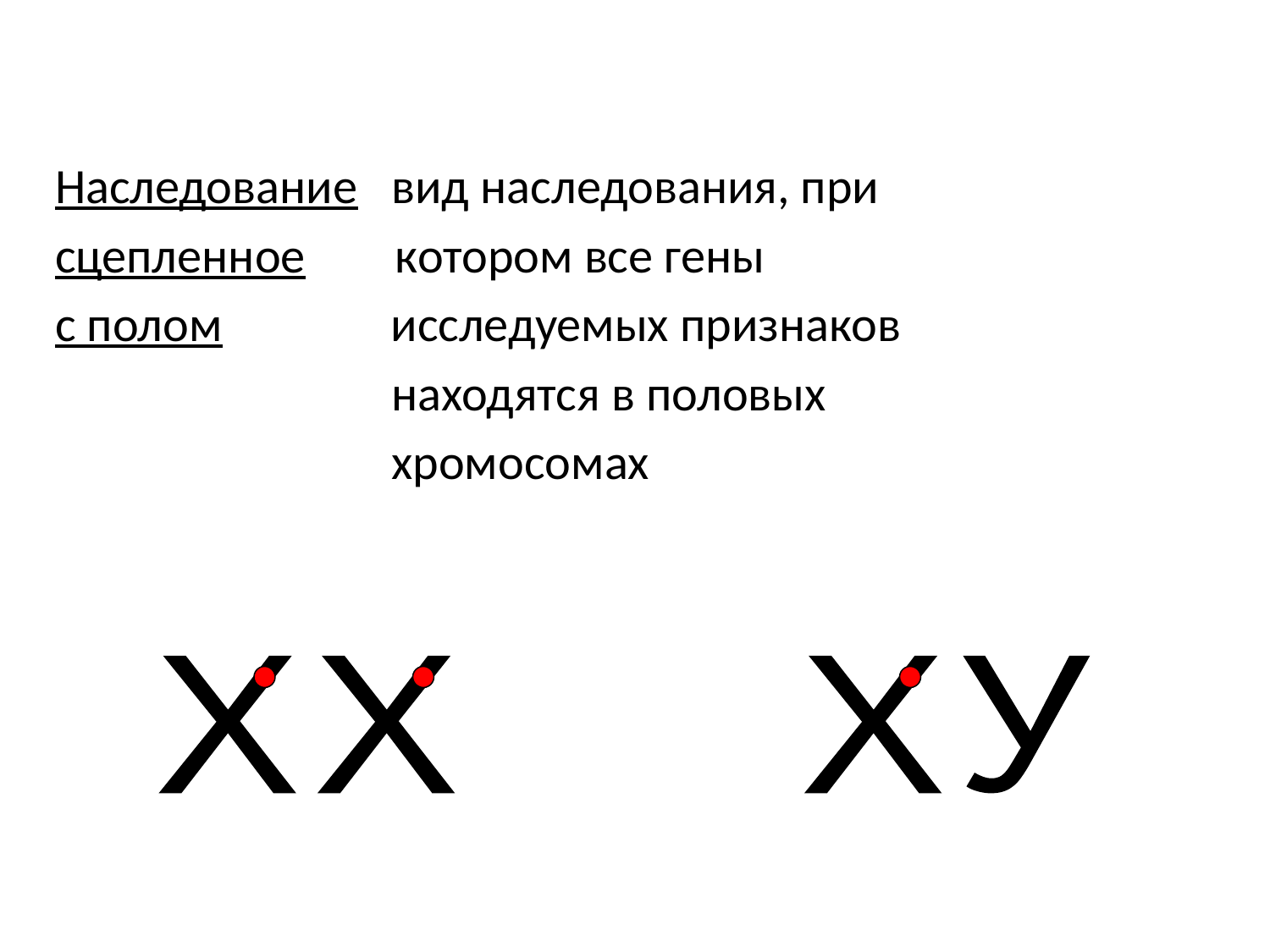

Наследование   вид наследования, при
сцепленное        котором все гены
с полом               исследуемых признаков
                              находятся в половых
                              хромосомах
Х
Х
Х
У